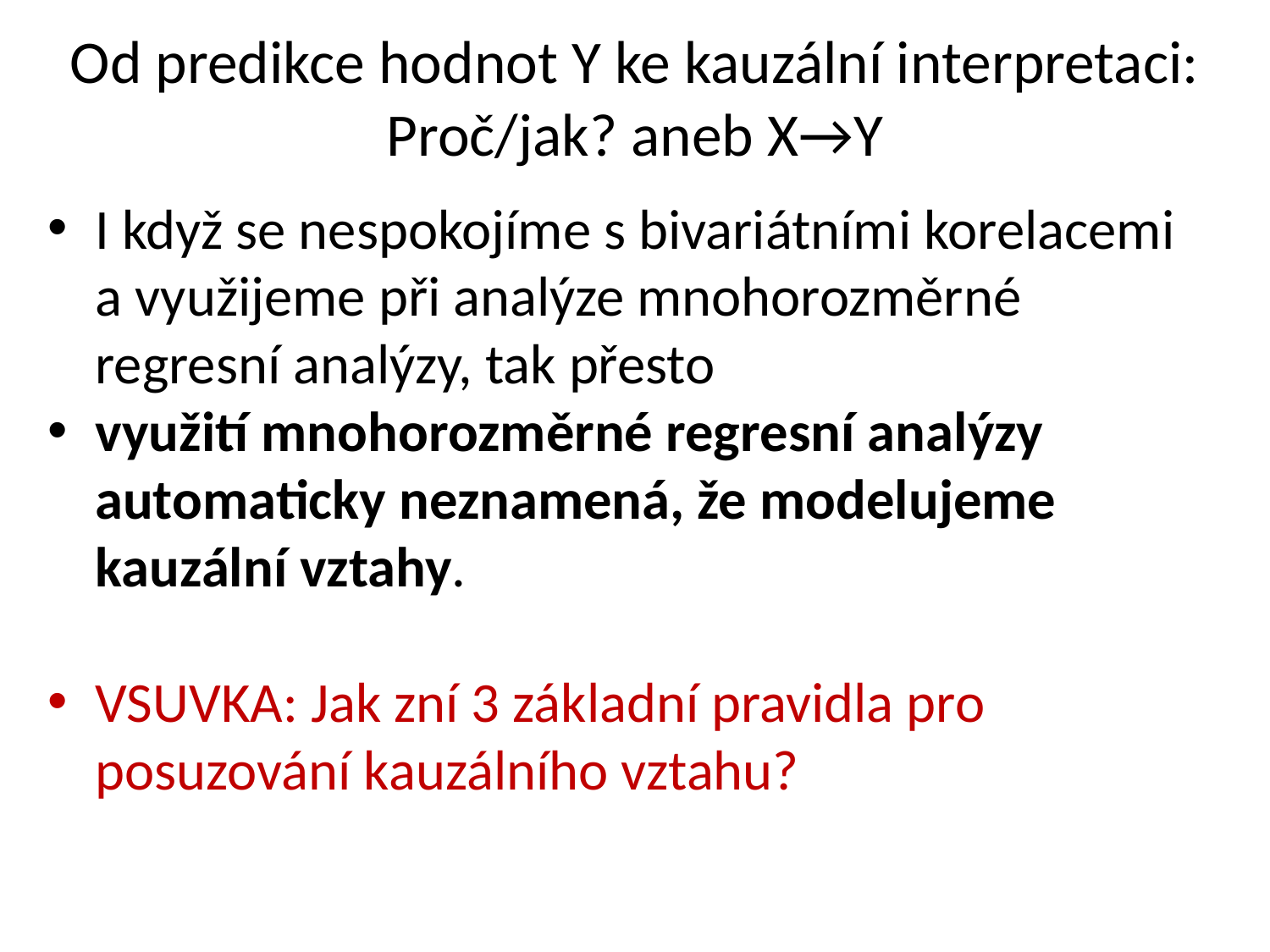

# Od predikce hodnot Y ke kauzální interpretaci: Proč/jak? aneb X→Y
I když se nespokojíme s bivariátními korelacemi a využijeme při analýze mnohorozměrné regresní analýzy, tak přesto
využití mnohorozměrné regresní analýzy automaticky neznamená, že modelujeme kauzální vztahy.

VSUVKA: Jak zní 3 základní pravidla pro posuzování kauzálního vztahu?